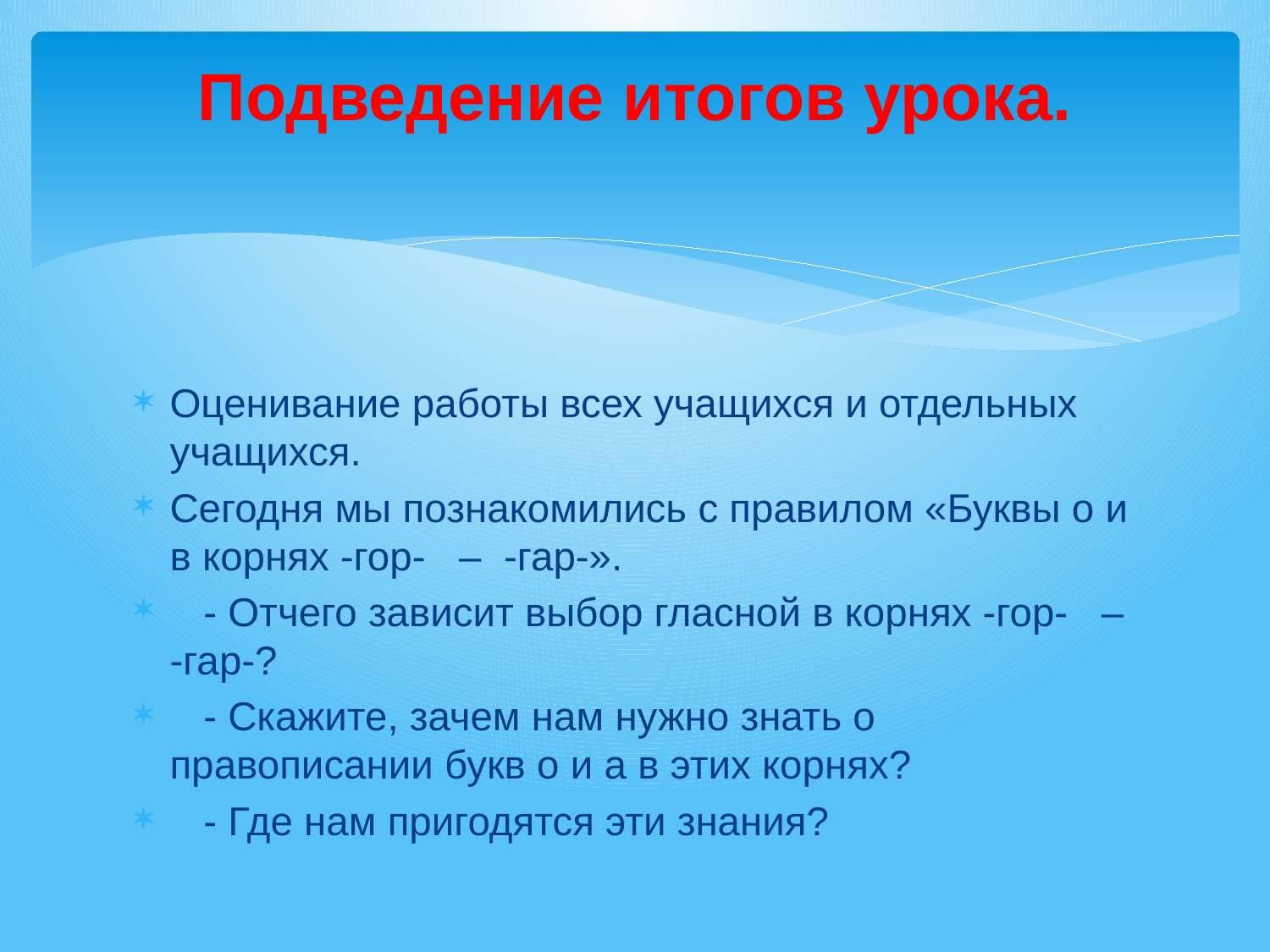

# Подведение итогов урока.
Оценивание работы всех учащихся и отдельных учащихся.
Сегодня мы познакомились с правилом «Буквы о и в корнях -гор-   –  -гар-».
   - Отчего зависит выбор гласной в корнях -гор-   –  -гар-?
   - Скажите, зачем нам нужно знать о правописании букв о и а в этих корнях?
   - Где нам пригодятся эти знания?